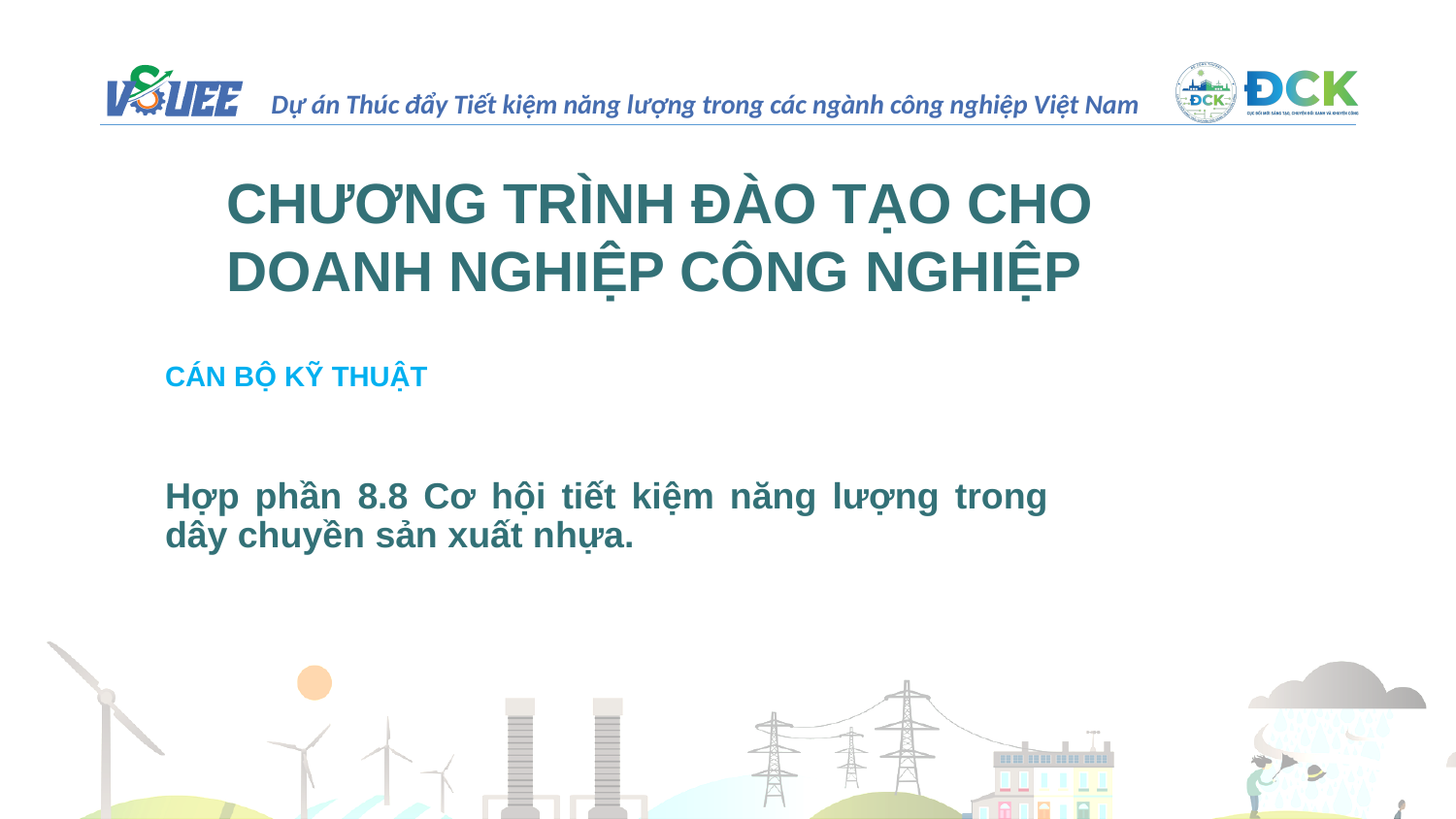

CHƯƠNG TRÌNH ĐÀO TẠO CHO DOANH NGHIỆP CÔNG NGHIỆP
CÁN BỘ KỸ THUẬT
Hợp phần 8.8 Cơ hội tiết kiệm năng lượng trong dây chuyền sản xuất nhựa.